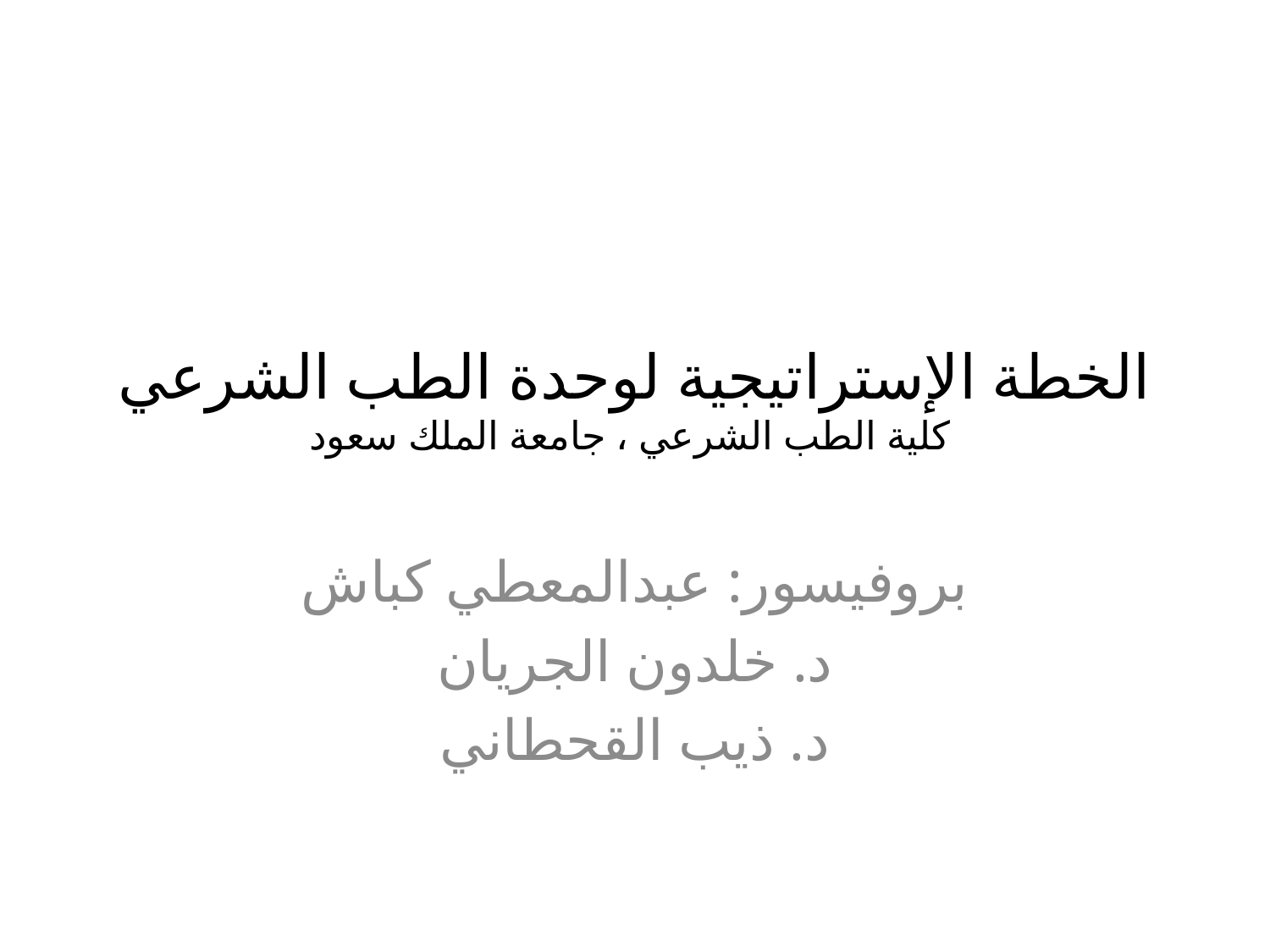

# الخطة الإستراتيجية لوحدة الطب الشرعي كلية الطب الشرعي ، جامعة الملك سعود
بروفيسور: عبدالمعطي كباش
د. خلدون الجريان
د. ذيب القحطاني